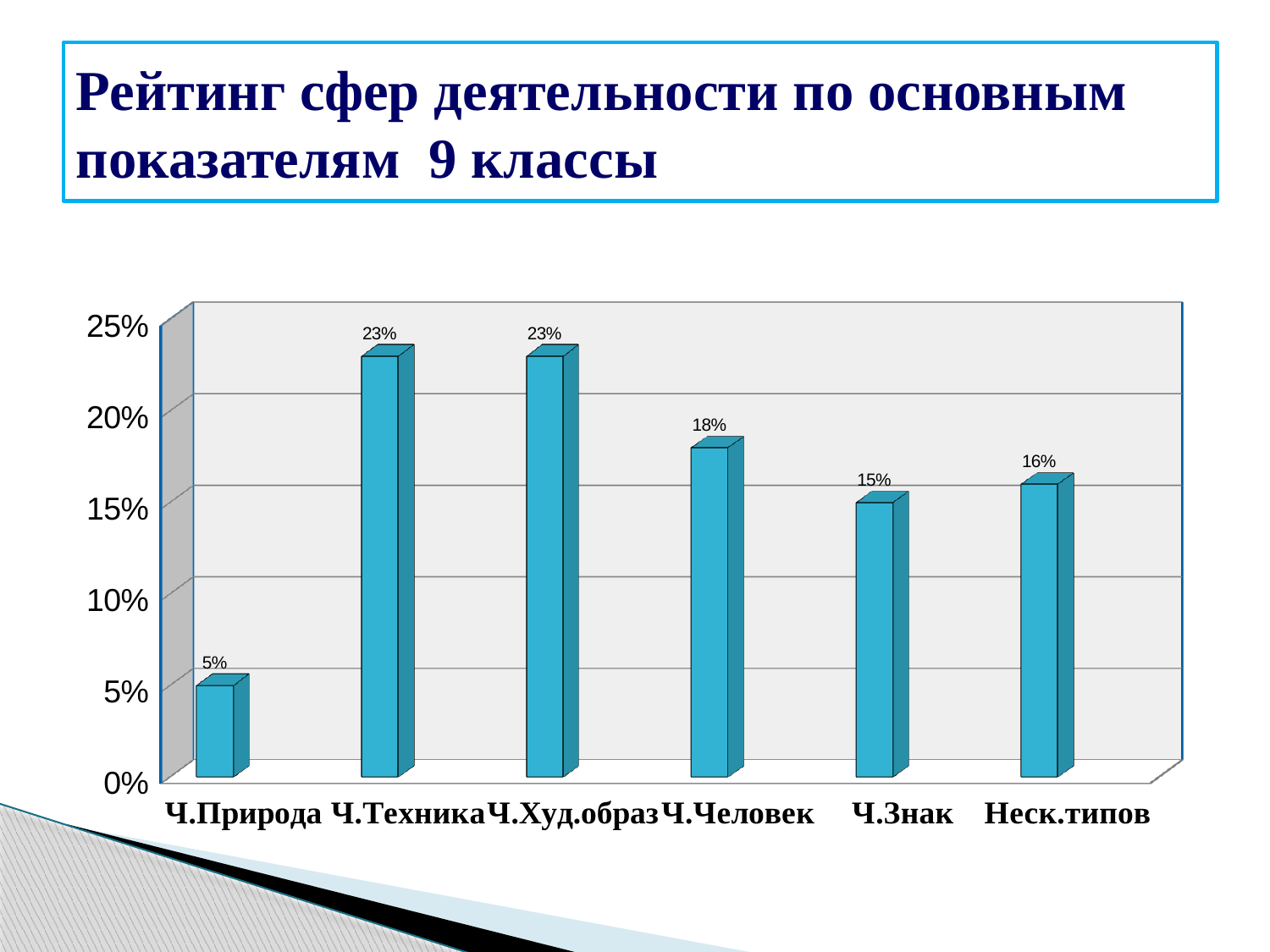

# Рейтинг сфер деятельности по основным показателям  9 классы

[unsupported chart]